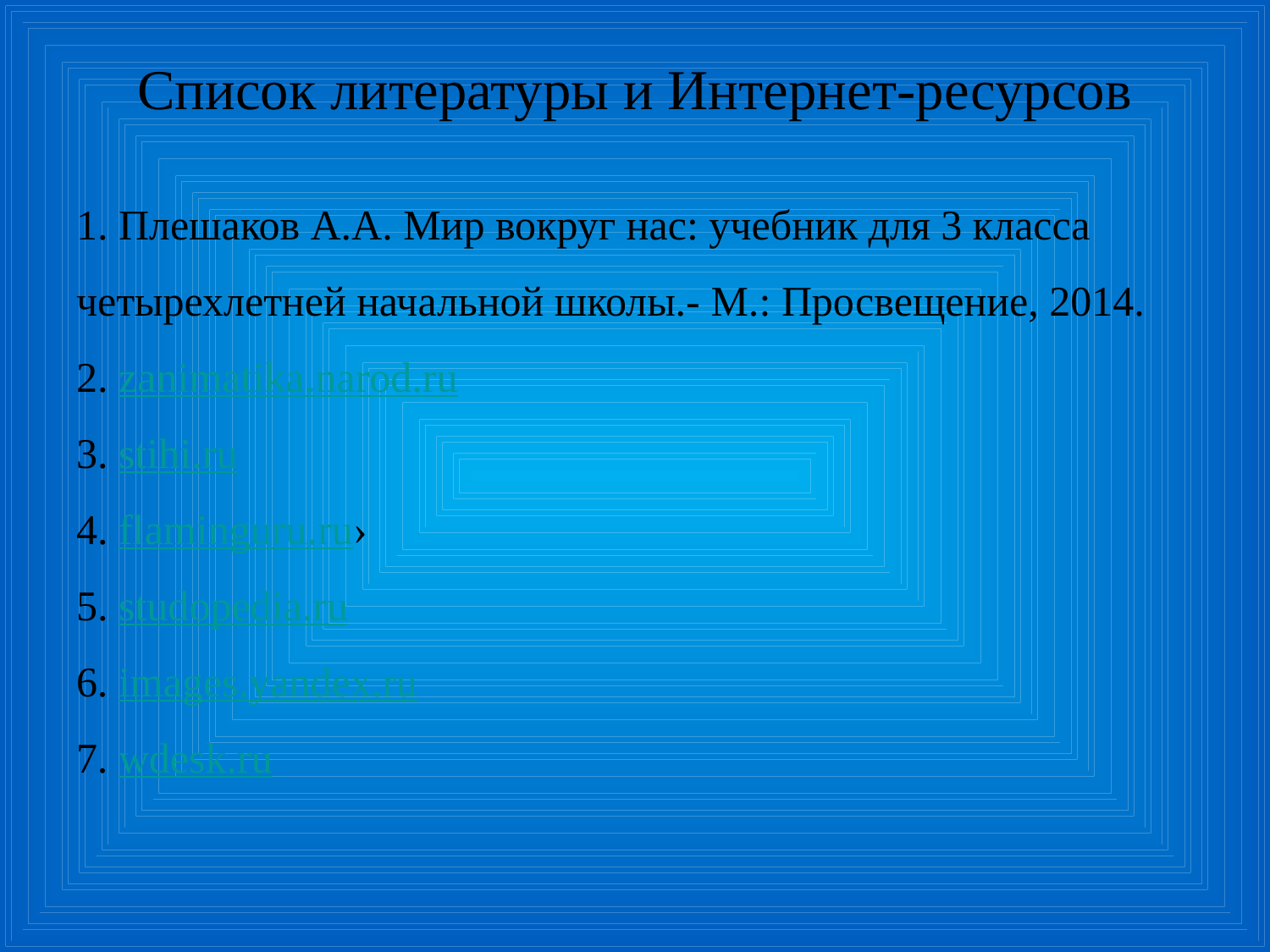

# Список литературы и Интернет-ресурсов
1. Плешаков А.А. Мир вокруг нас: учебник для 3 класса четырехлетней начальной школы.- М.: Просвещение, 2014.
2. zanimatika.narod.ru
3. stihi.ru
4. flaminguru.ru›
5. studopedia.ru
6. images.yandex.ru
7. wdesk.ru